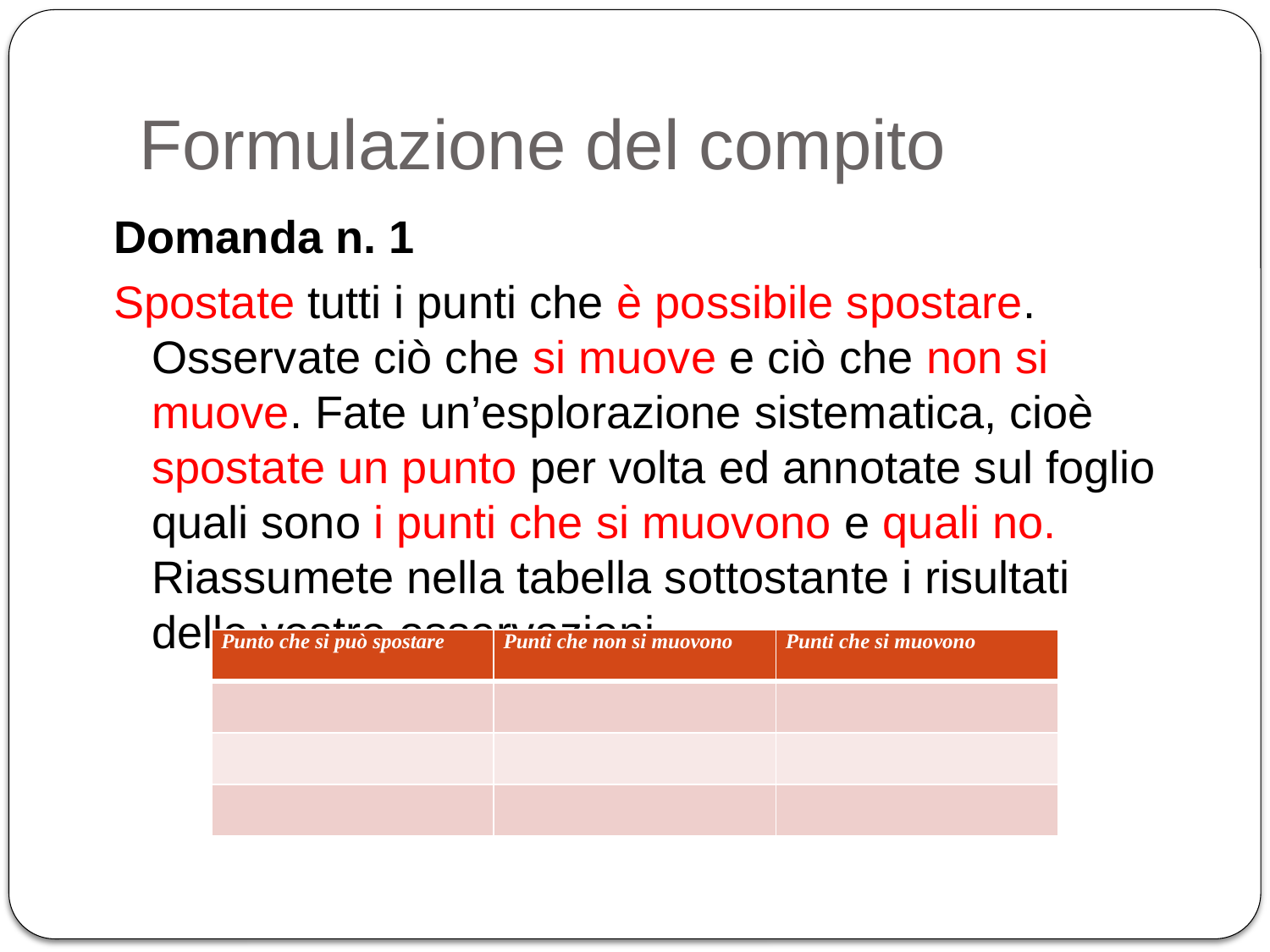

# Formulazione del compito
Domanda n. 1
Spostate tutti i punti che è possibile spostare. Osservate ciò che si muove e ciò che non si muove. Fate un’esplorazione sistematica, cioè spostate un punto per volta ed annotate sul foglio quali sono i punti che si muovono e quali no. Riassumete nella tabella sottostante i risultati delle vostre osservazioni.

| Punto che si può spostare | Punti che non si muovono | Punti che si muovono |
| --- | --- | --- |
|  |  |  |
|  |  |  |
|  |  |  |